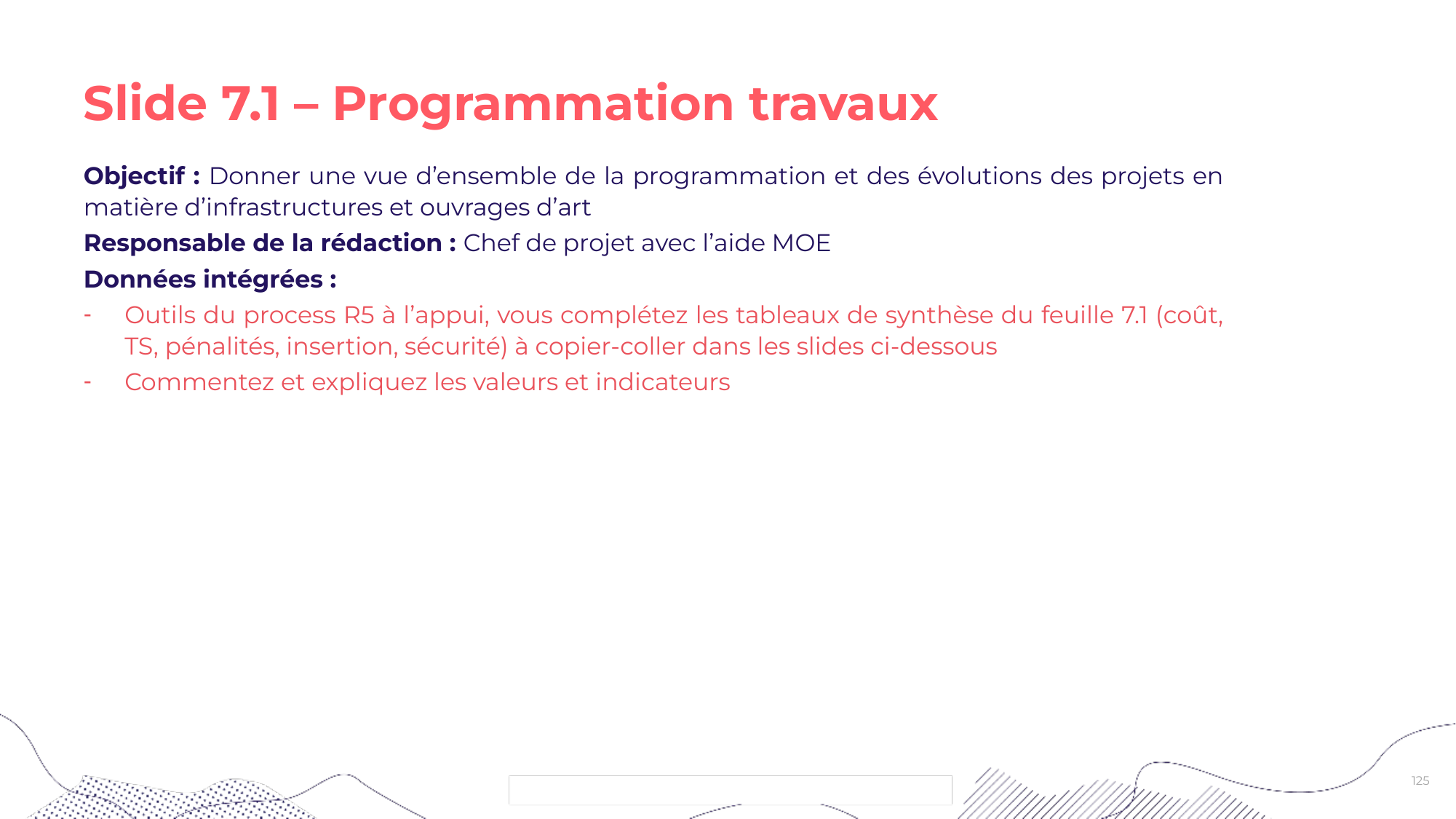

# Slide 7.1 – Programmation travaux
Objectif : Donner une vue d’ensemble de la programmation et des évolutions des projets en matière d’infrastructures et ouvrages d’art
Responsable de la rédaction : Chef de projet avec l’aide MOE
Données intégrées :
Outils du process R5 à l’appui, vous complétez les tableaux de synthèse du feuille 7.1 (coût, TS, pénalités, insertion, sécurité) à copier-coller dans les slides ci-dessous
Commentez et expliquez les valeurs et indicateurs

125